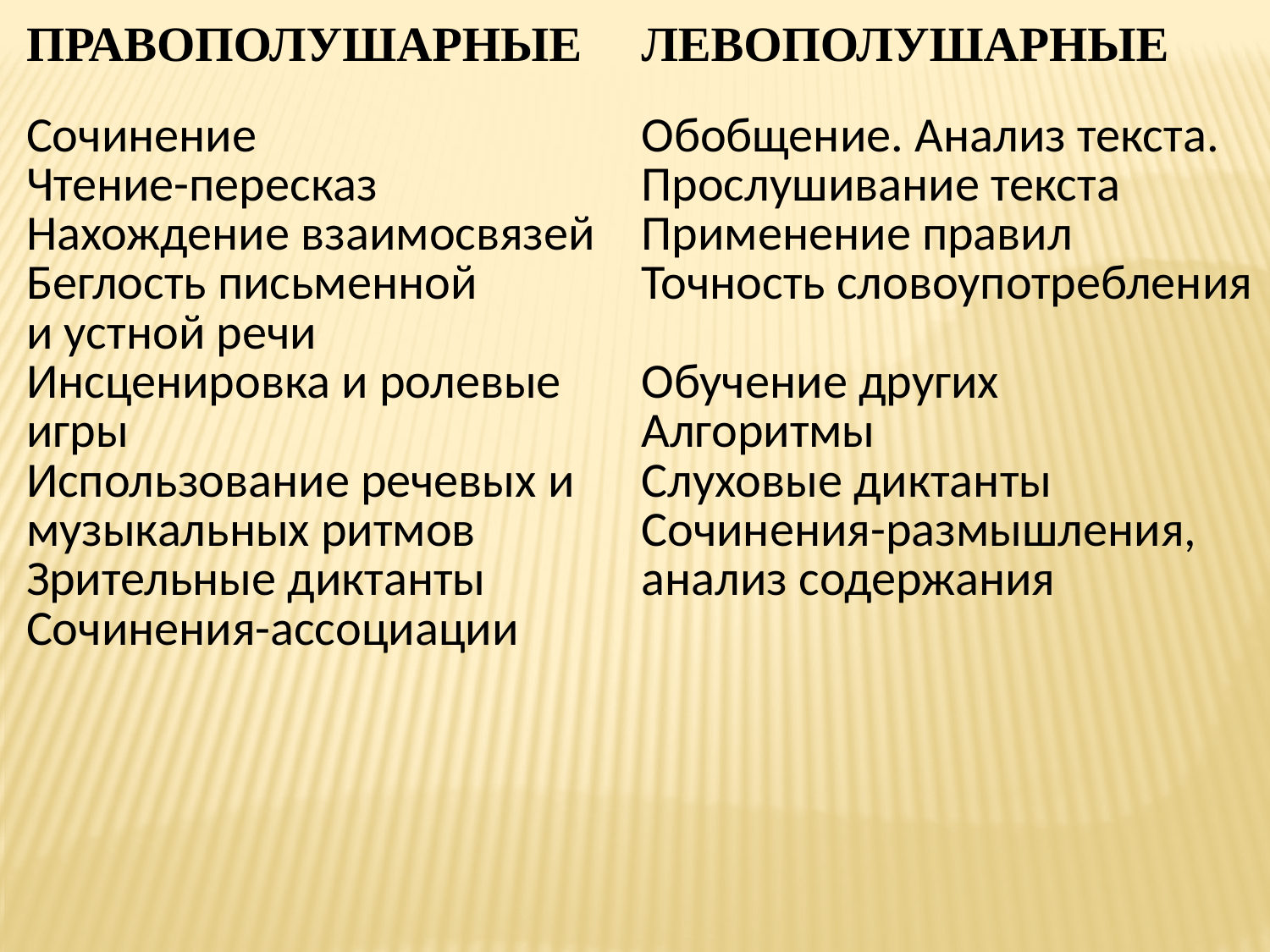

| ПРАВОПОЛУШАРНЫЕ | ЛЕВОПОЛУШАРНЫЕ |
| --- | --- |
| Сочинение Чтение-пересказ Нахождение взаимосвязей Беглость письменной и устной речи Инсценировка и ролевые игры Использование речевых и музыкальных ритмов Зрительные диктанты Сочинения-ассоциации | Обобщение. Анализ текста. Прослушивание текста Применение правил Точность словоупотребления   Обучение других Алгоритмы Слуховые диктанты Сочинения-размышления, анализ содержания |